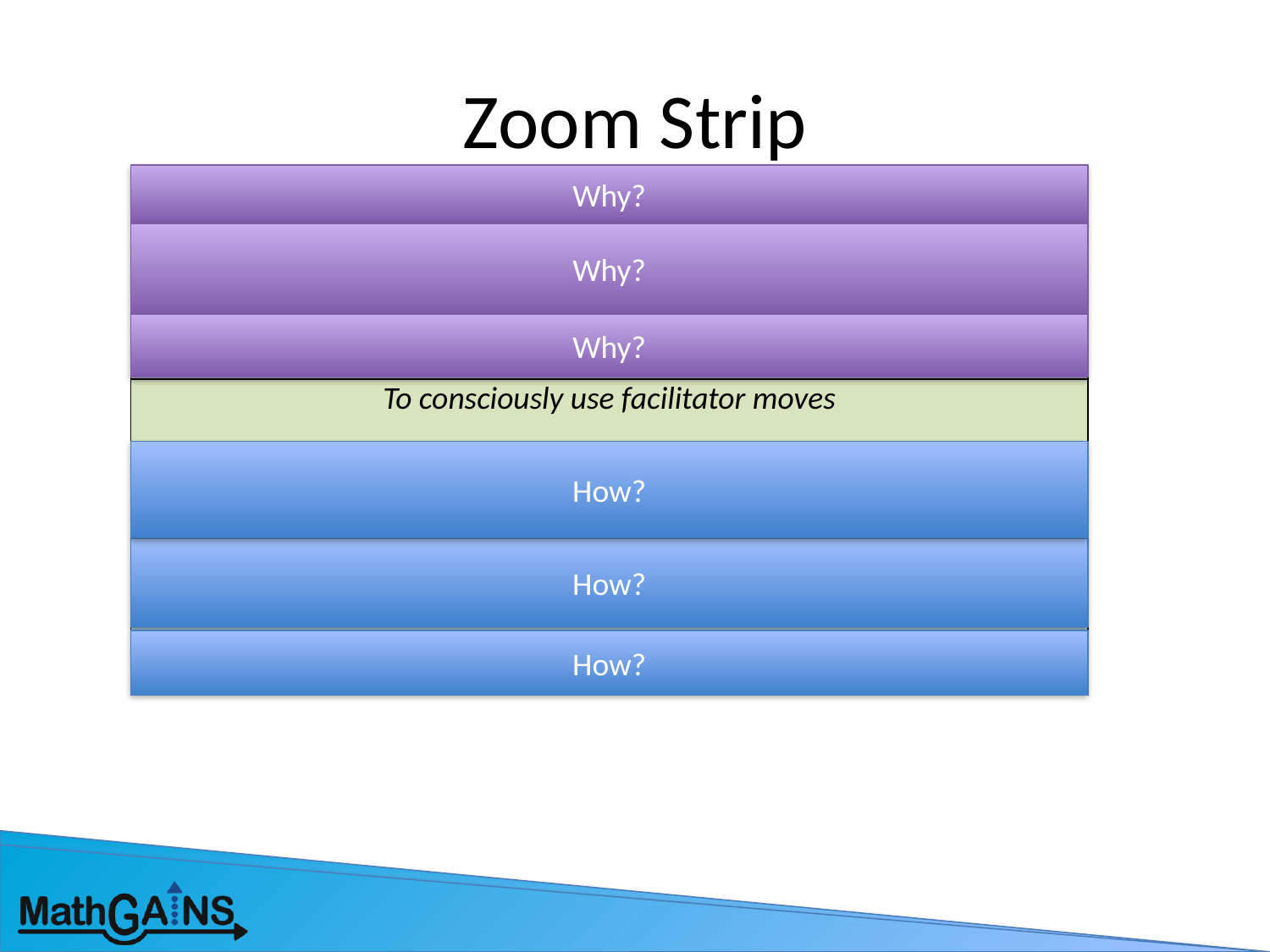

# Zoom Strip
Why?
| To improve teacher efficacy |
| --- |
| To enhance participants experience |
| To make decisions about when to use facilitator moves |
| To consciously use facilitator moves |
| Gain a deeper understanding of my facilitation moves |
| Code the facilitated sessions |
| Video my facilitated sessions |
Why?
Why?
How?
How?
How?